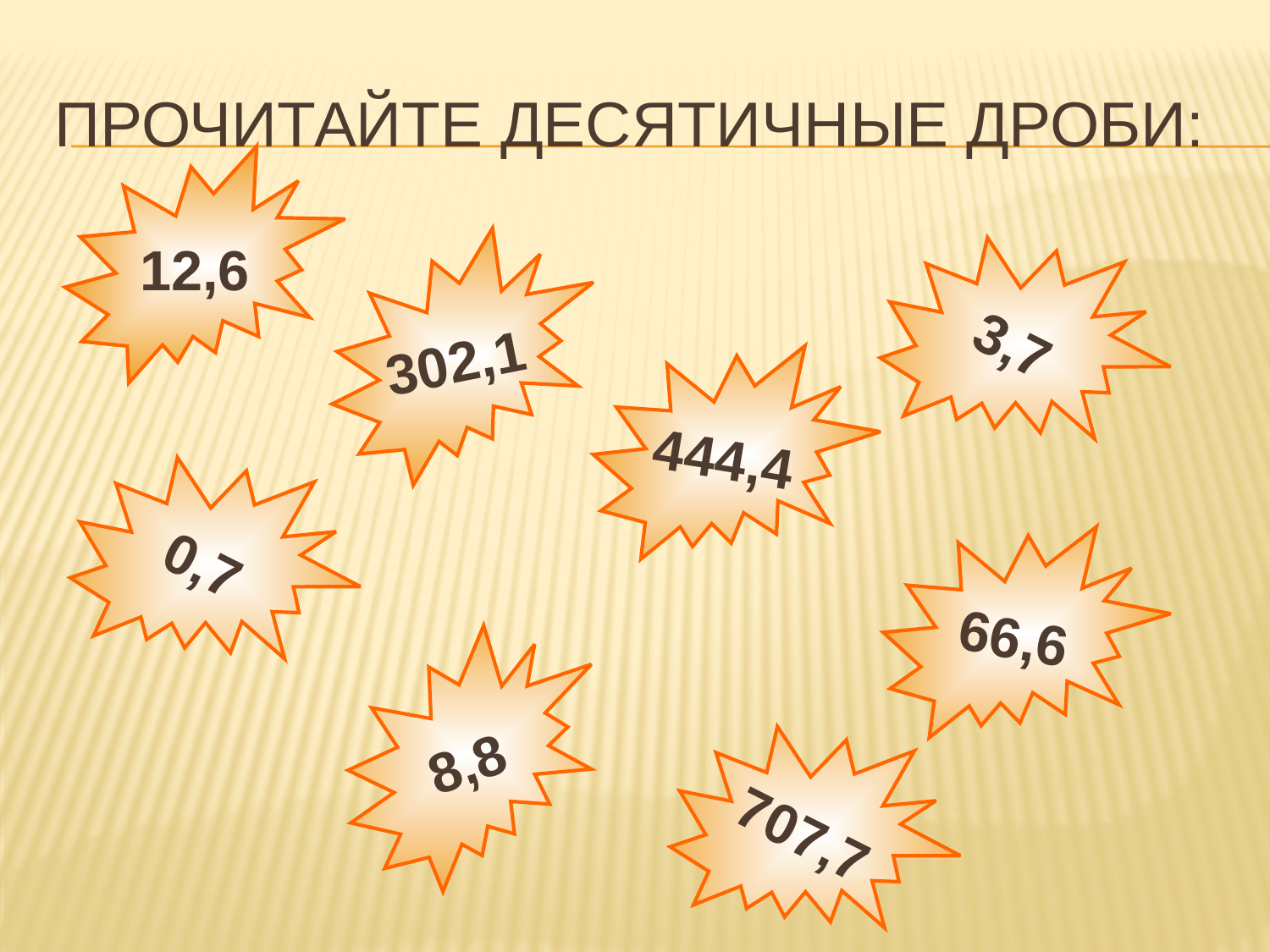

# Прочитайте десятичные дроби:
12,6
3,7
302,1
444,4
0,7
66,6
8,8
707,7